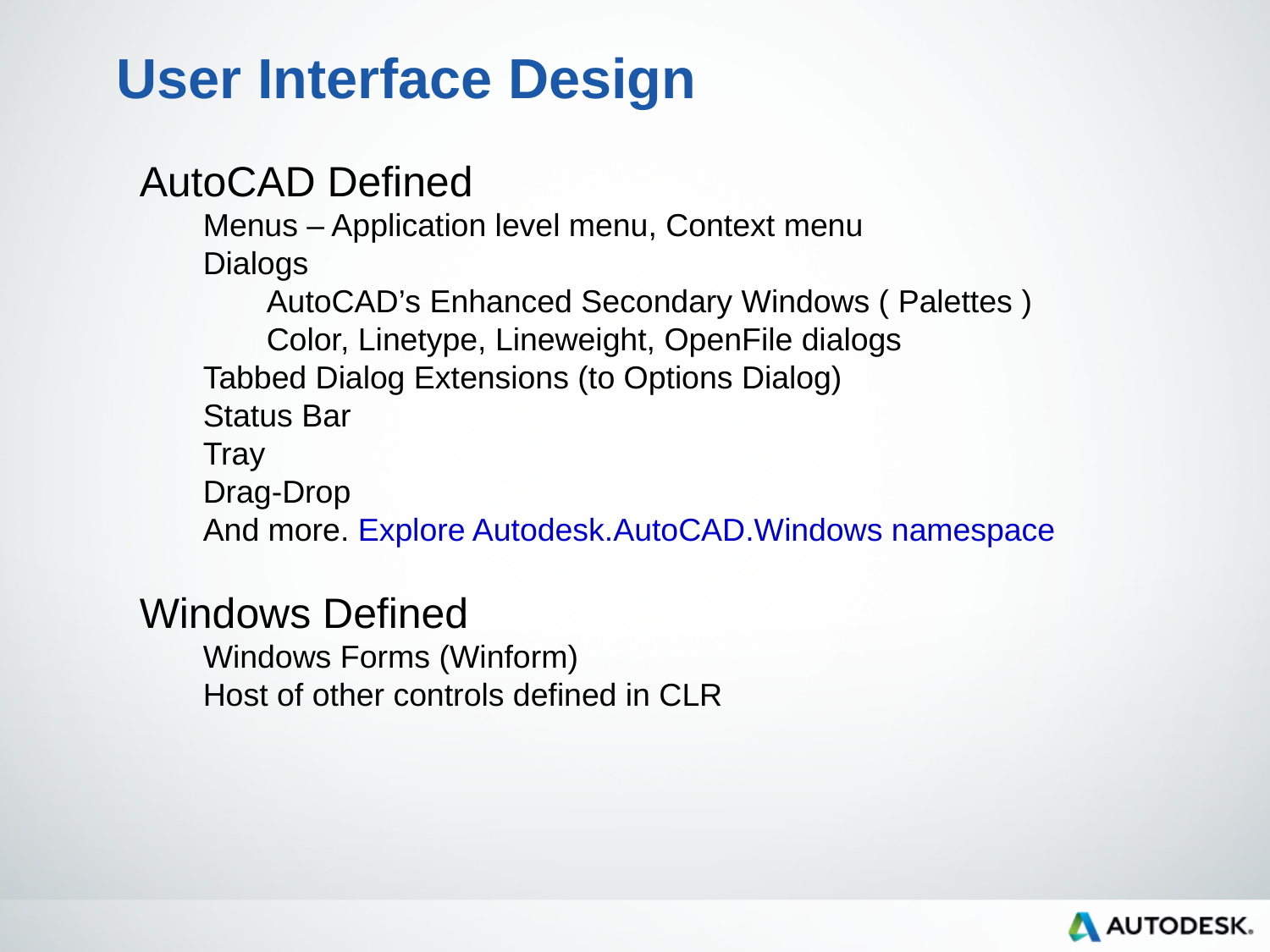

User Interface Design
AutoCAD Defined
Menus – Application level menu, Context menu
Dialogs
AutoCAD’s Enhanced Secondary Windows ( Palettes )
Color, Linetype, Lineweight, OpenFile dialogs
Tabbed Dialog Extensions (to Options Dialog)
Status Bar
Tray
Drag-Drop
And more. Explore Autodesk.AutoCAD.Windows namespace

Windows Defined
Windows Forms (Winform)
Host of other controls defined in CLR